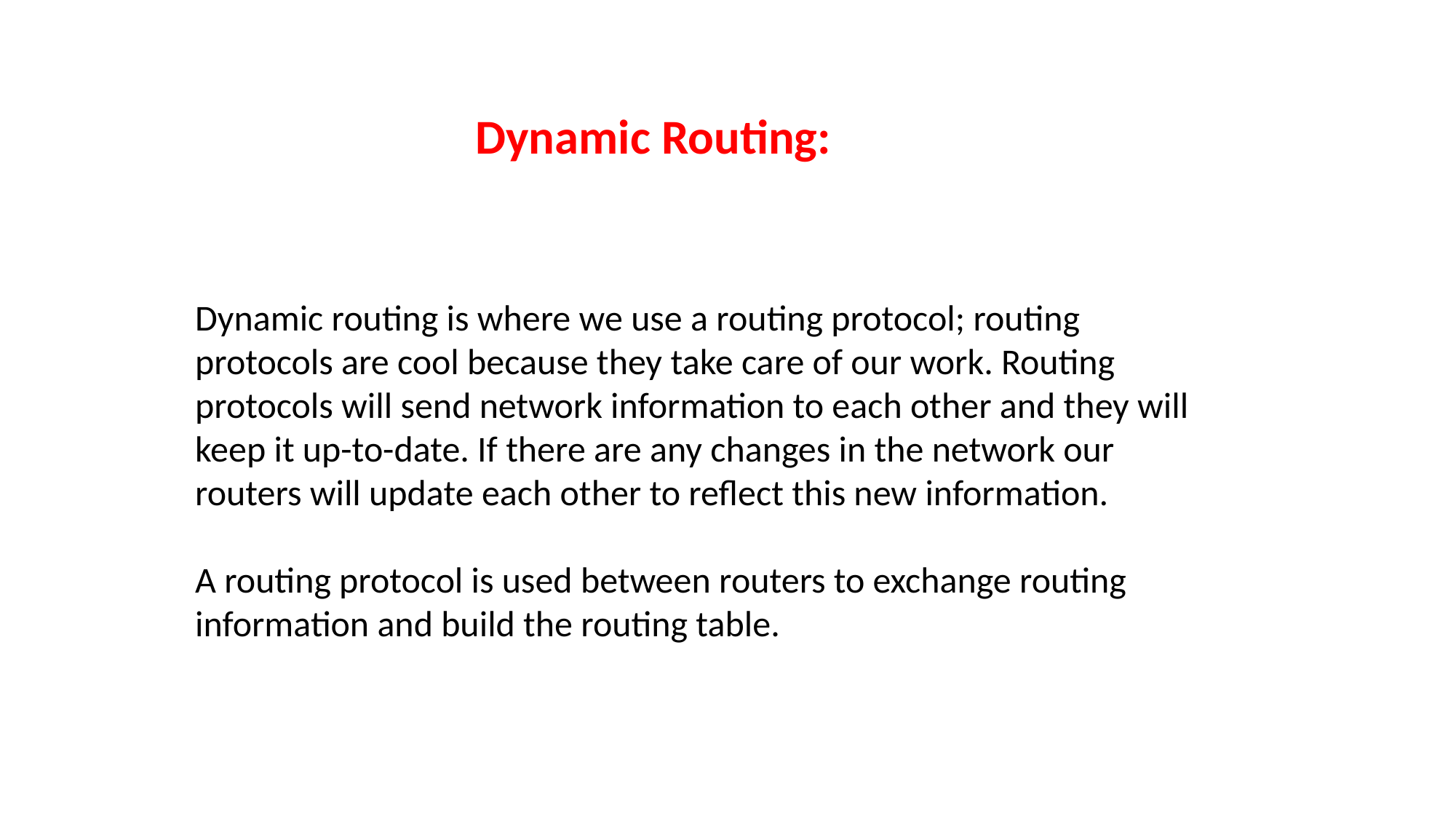

Dynamic Routing:
Dynamic routing is where we use a routing protocol; routing protocols are cool because they take care of our work. Routing protocols will send network information to each other and they will keep it up-to-date. If there are any changes in the network our routers will update each other to reflect this new information.

A routing protocol is used between routers to exchange routing information and build the routing table.